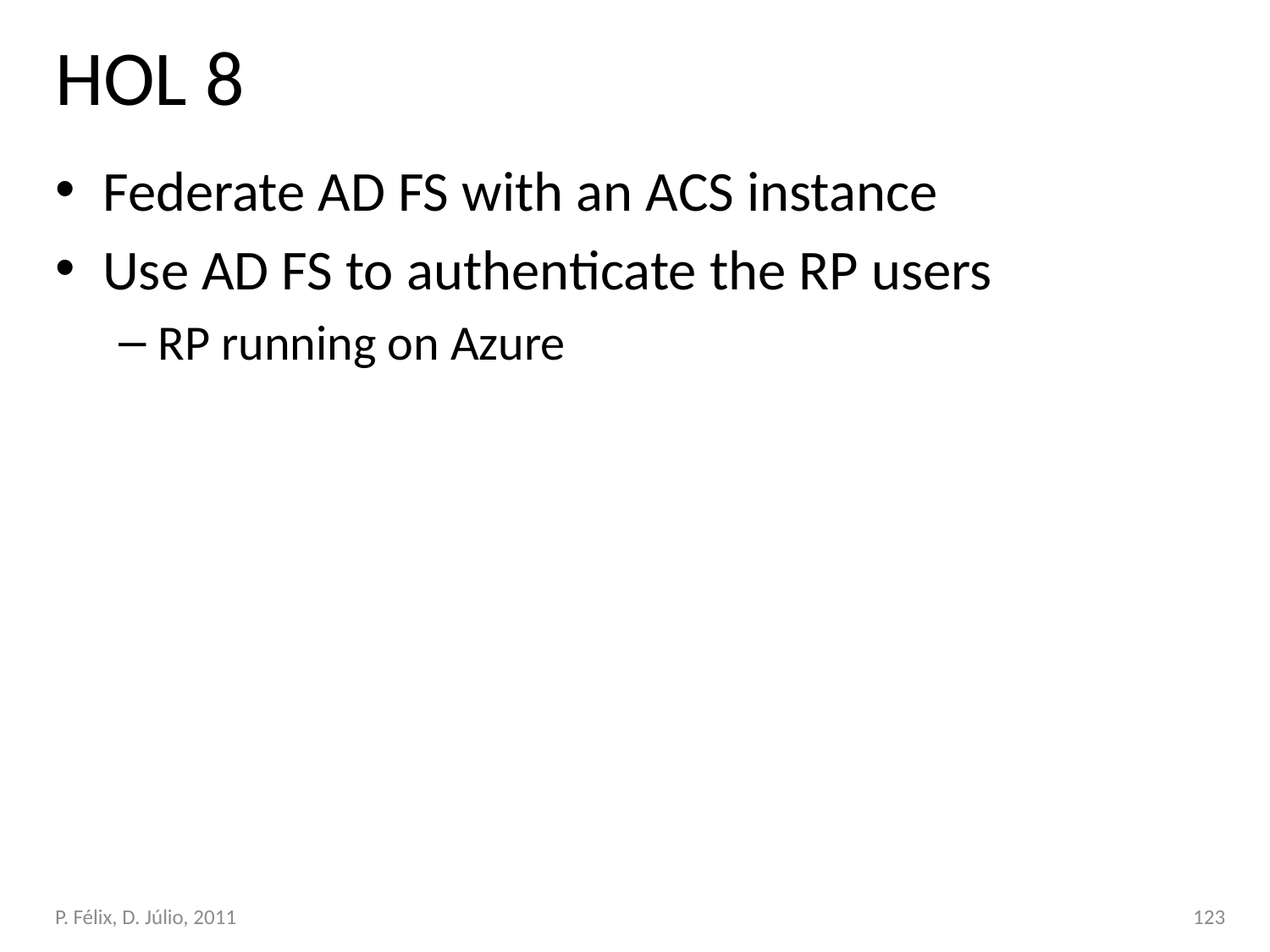

# HOL 8
Federate AD FS with an ACS instance
Use AD FS to authenticate the RP users
RP running on Azure
P. Félix, D. Júlio, 2011
123